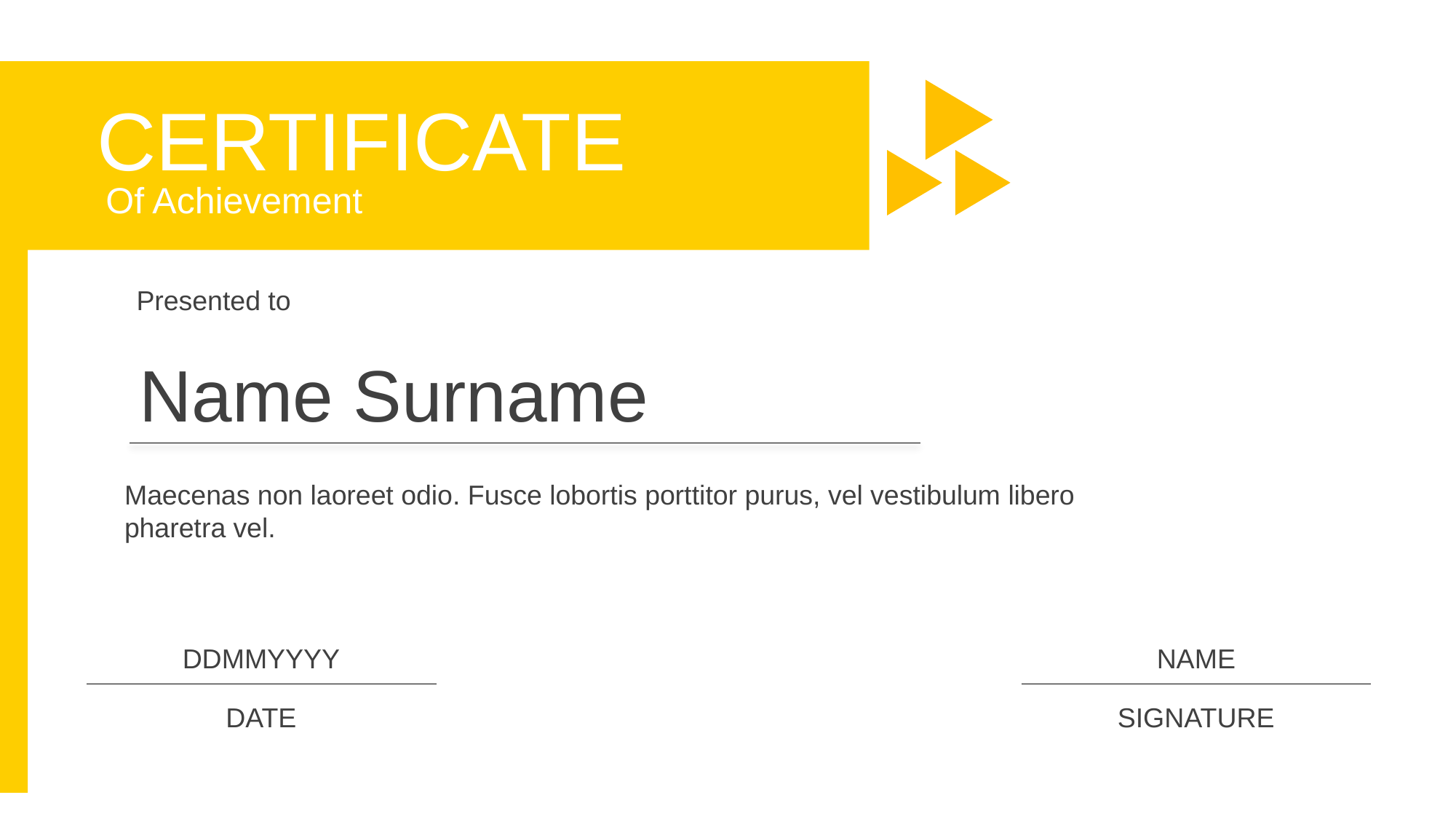

CERTIFICATE
Of Achievement
Presented to
Name Surname
Maecenas non laoreet odio. Fusce lobortis porttitor purus, vel vestibulum libero pharetra vel.
DDMMYYYY
NAME
DATE
SIGNATURE